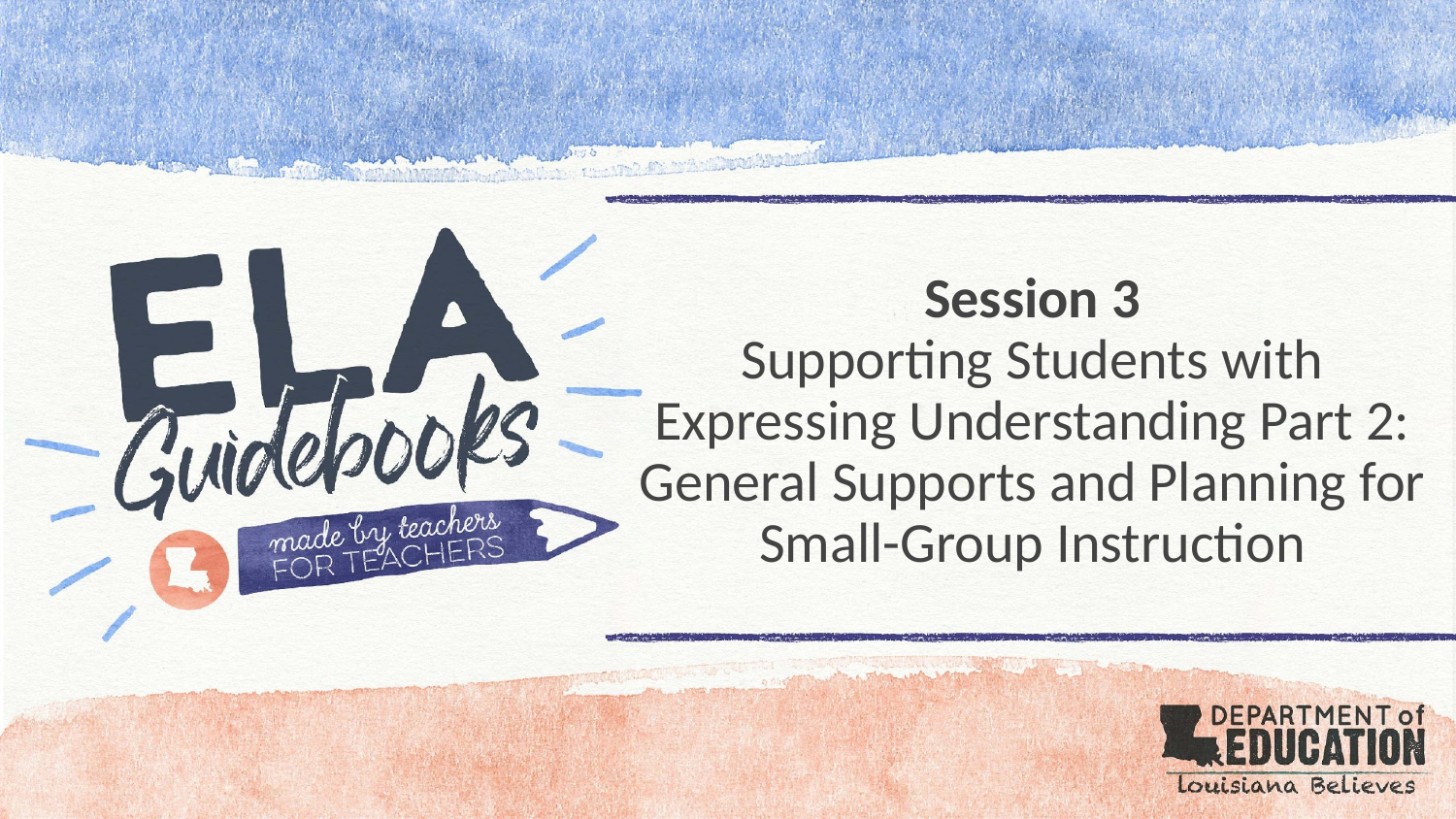

# Session 3
Supporting Students with Expressing Understanding Part 2: General Supports and Planning for Small-Group Instruction